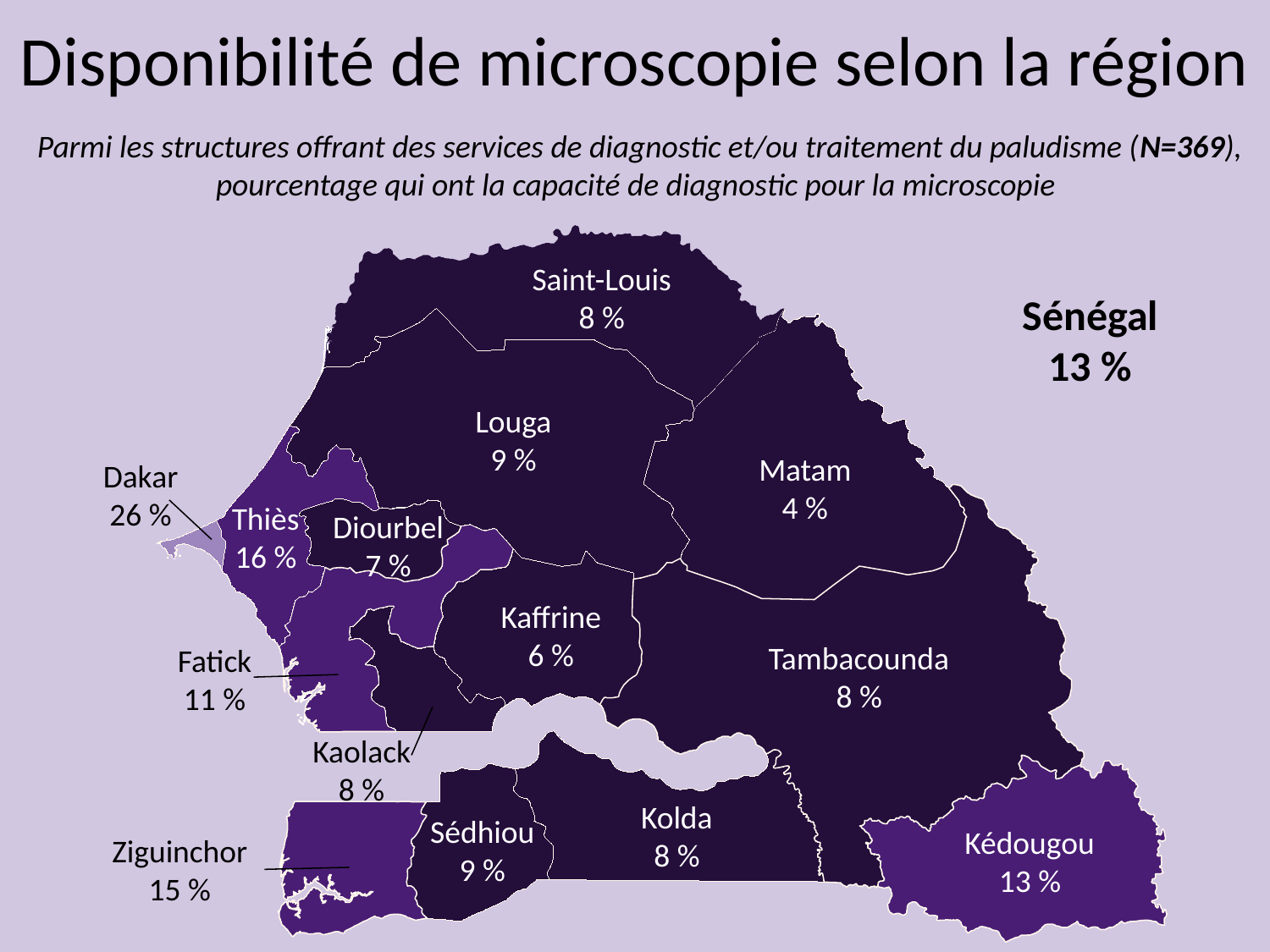

Disponibilité de microscopie selon la région
Parmi les structures offrant des services de diagnostic et/ou traitement du paludisme (N=369), pourcentage qui ont la capacité de diagnostic pour la microscopie

Saint-Louis
8 %
Sénégal
13 %
Louga
9 %
Matam
4 %
Dakar
26 %
Thiès
16 %
Diourbel
7 %
Kaffrine
6 %
Tambacounda
8 %
Fatick
11 %
Kaolack
8 %
Kolda
8 %
Sédhiou
9 %
Kédougou
13 %
Ziguinchor
15 %